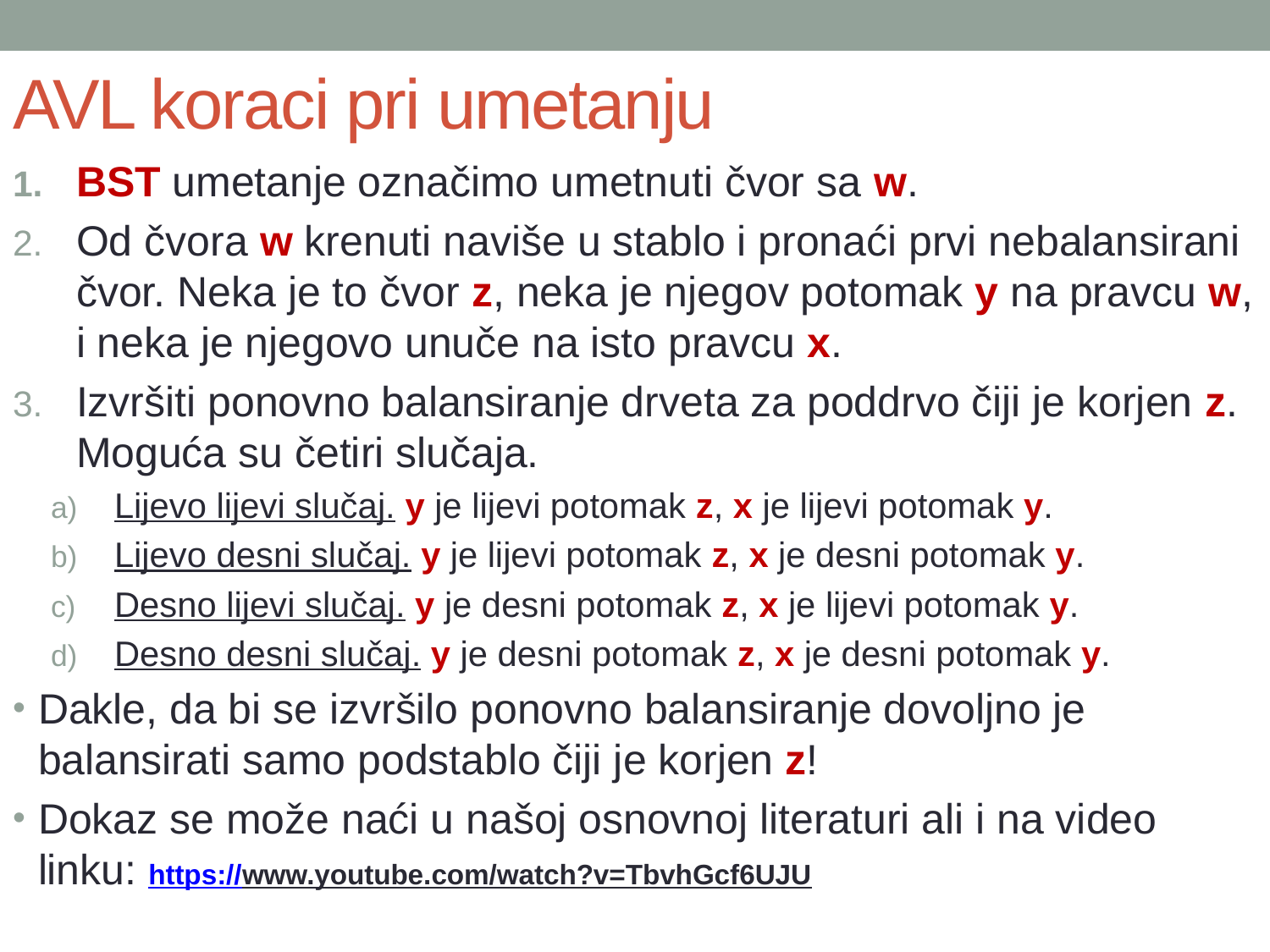

# AVL koraci pri umetanju
BST umetanje označimo umetnuti čvor sa w.
Od čvora w krenuti naviše u stablo i pronaći prvi nebalansirani čvor. Neka je to čvor z, neka je njegov potomak y na pravcu w, i neka je njegovo unuče na isto pravcu x.
Izvršiti ponovno balansiranje drveta za poddrvo čiji je korjen z. Moguća su četiri slučaja.
Lijevo lijevi slučaj. y je lijevi potomak z, x je lijevi potomak y.
Lijevo desni slučaj. y je lijevi potomak z, x je desni potomak y.
Desno lijevi slučaj. y je desni potomak z, x je lijevi potomak y.
Desno desni slučaj. y je desni potomak z, x je desni potomak y.
Dakle, da bi se izvršilo ponovno balansiranje dovoljno je balansirati samo podstablo čiji je korjen z!
Dokaz se može naći u našoj osnovnoj literaturi ali i na video linku: https://www.youtube.com/watch?v=TbvhGcf6UJU